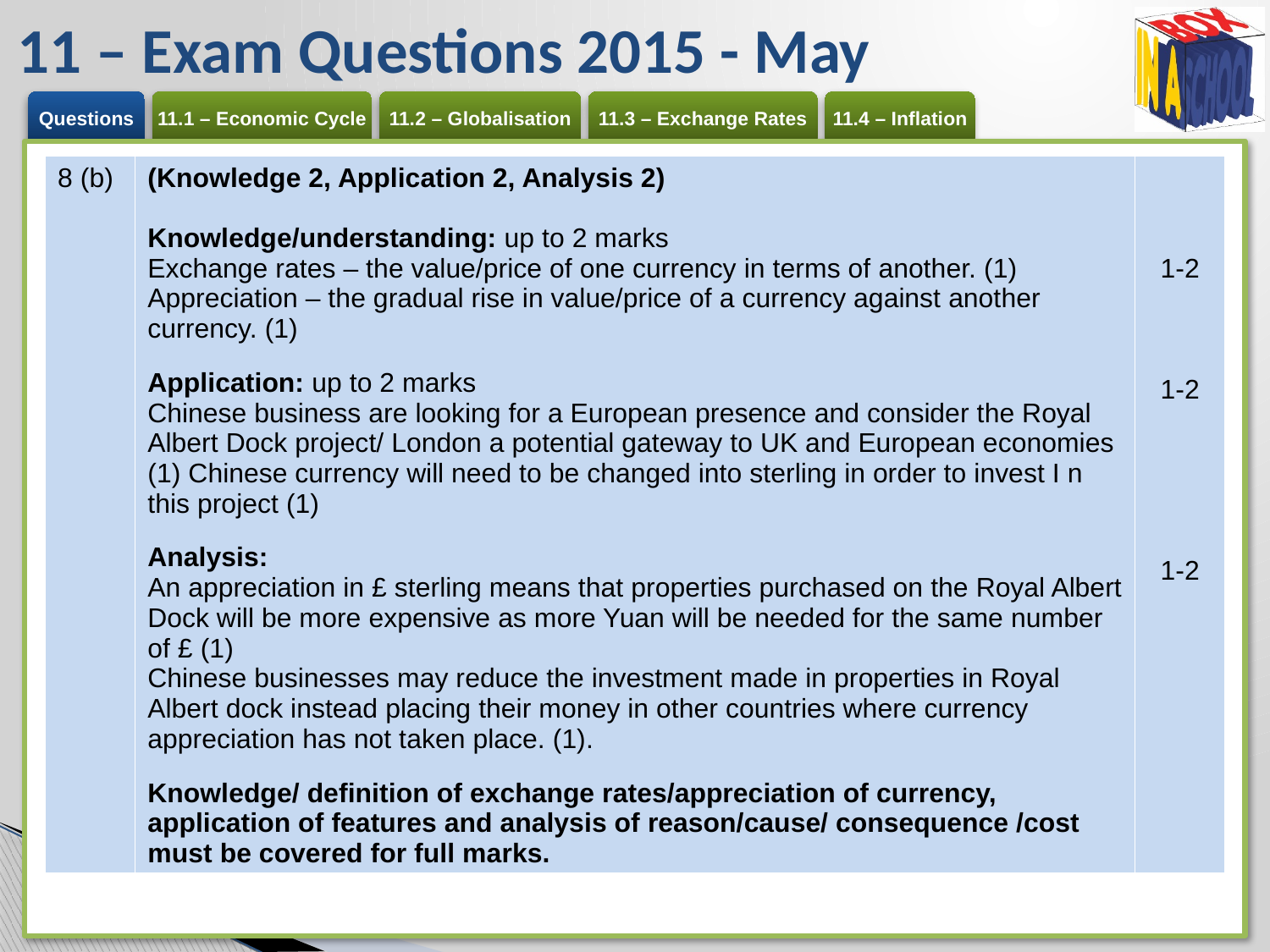

# 11 – Exam Questions 2015 - May
| 8 (b) | (Knowledge 2, Application 2, Analysis 2) Knowledge/understanding: up to 2 marks Exchange rates – the value/price of one currency in terms of another. (1) Appreciation – the gradual rise in value/price of a currency against another currency. (1) Application: up to 2 marks Chinese business are looking for a European presence and consider the Royal Albert Dock project/ London a potential gateway to UK and European economies (1) Chinese currency will need to be changed into sterling in order to invest I n this project (1) Analysis: An appreciation in £ sterling means that properties purchased on the Royal Albert Dock will be more expensive as more Yuan will be needed for the same number of £ (1) Chinese businesses may reduce the investment made in properties in Royal Albert dock instead placing their money in other countries where currency appreciation has not taken place. (1). Knowledge/ definition of exchange rates/appreciation of currency, application of features and analysis of reason/cause/ consequence /cost must be covered for full marks. | 1-2 1-2 1-2 |
| --- | --- | --- |